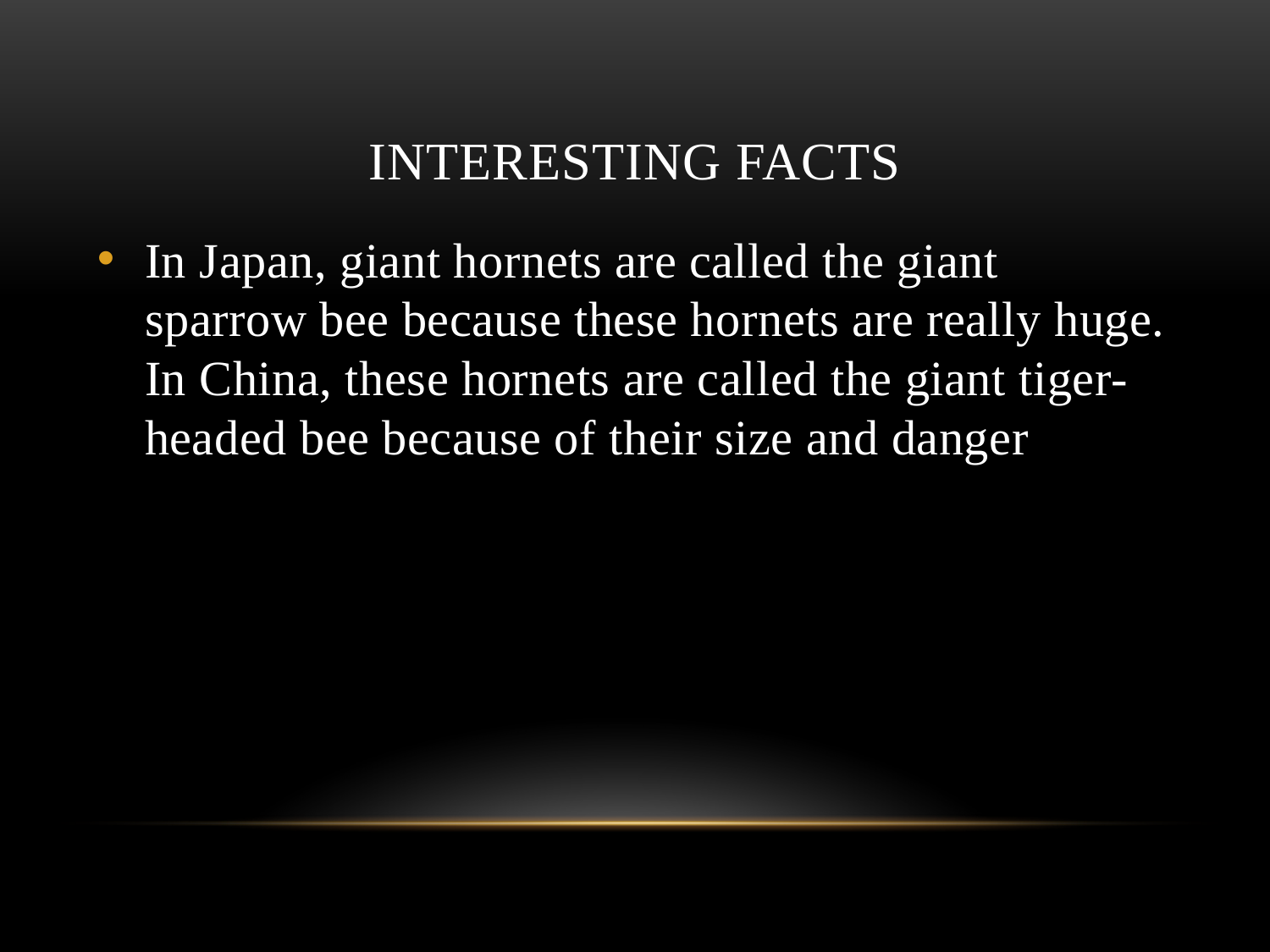

# Interesting facts
In Japan, giant hornets are called the giant sparrow bee because these hornets are really huge. In China, these hornets are called the giant tiger-headed bee because of their size and danger